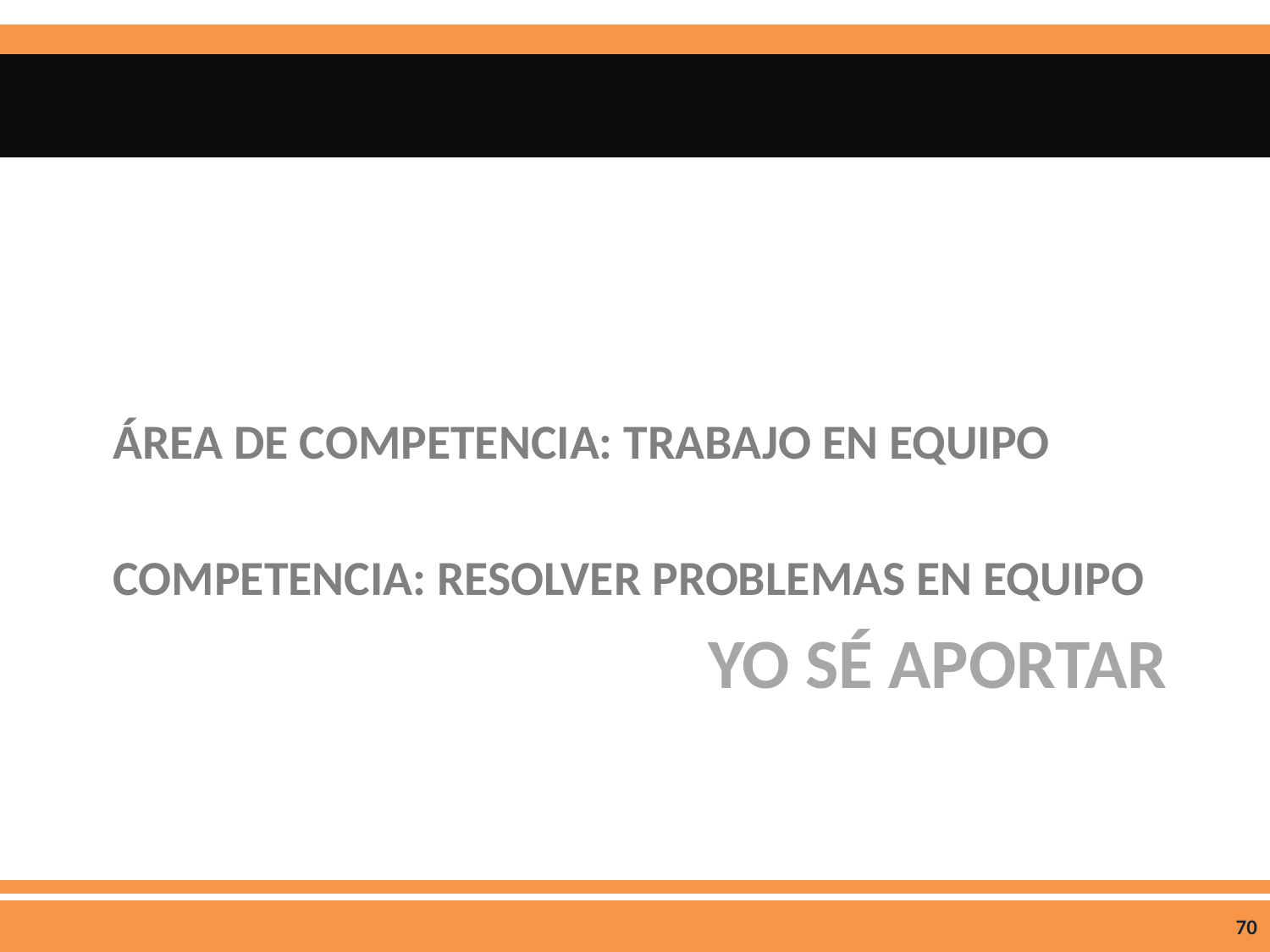

ÁREA DE COMPETENCIA: TRABAJO EN EQUIPO

COMPETENCIA: RESOLVER PROBLEMAS EN EQUIPO
# YO SÉ APORTAR
70